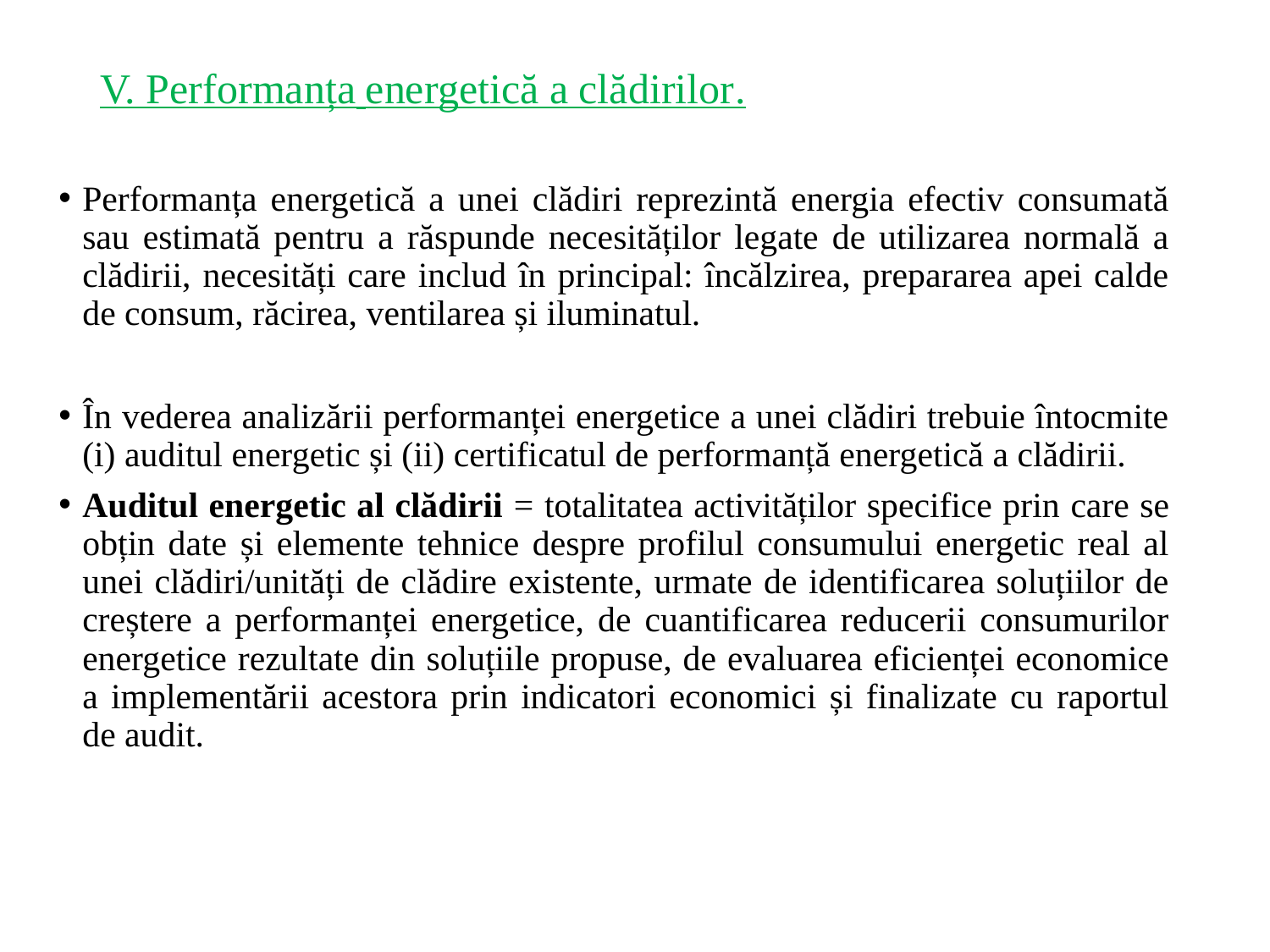

# V. Performanța energetică a clădirilor.
Performanța energetică a unei clădiri reprezintă energia efectiv consumată sau estimată pentru a răspunde necesităților legate de utilizarea normală a clădirii, necesități care includ în principal: încălzirea, prepararea apei calde de consum, răcirea, ventilarea și iluminatul.

În vederea analizării performanței energetice a unei clădiri trebuie întocmite (i) auditul energetic și (ii) certificatul de performanță energetică a clădirii.
Auditul energetic al clădirii = totalitatea activităților specifice prin care se obțin date și elemente tehnice despre profilul consumului energetic real al unei clădiri/unități de clădire existente, urmate de identificarea soluțiilor de creștere a performanței energetice, de cuantificarea reducerii consumurilor energetice rezultate din soluțiile propuse, de evaluarea eficienței economice a implementării acestora prin indicatori economici și finalizate cu raportul de audit.